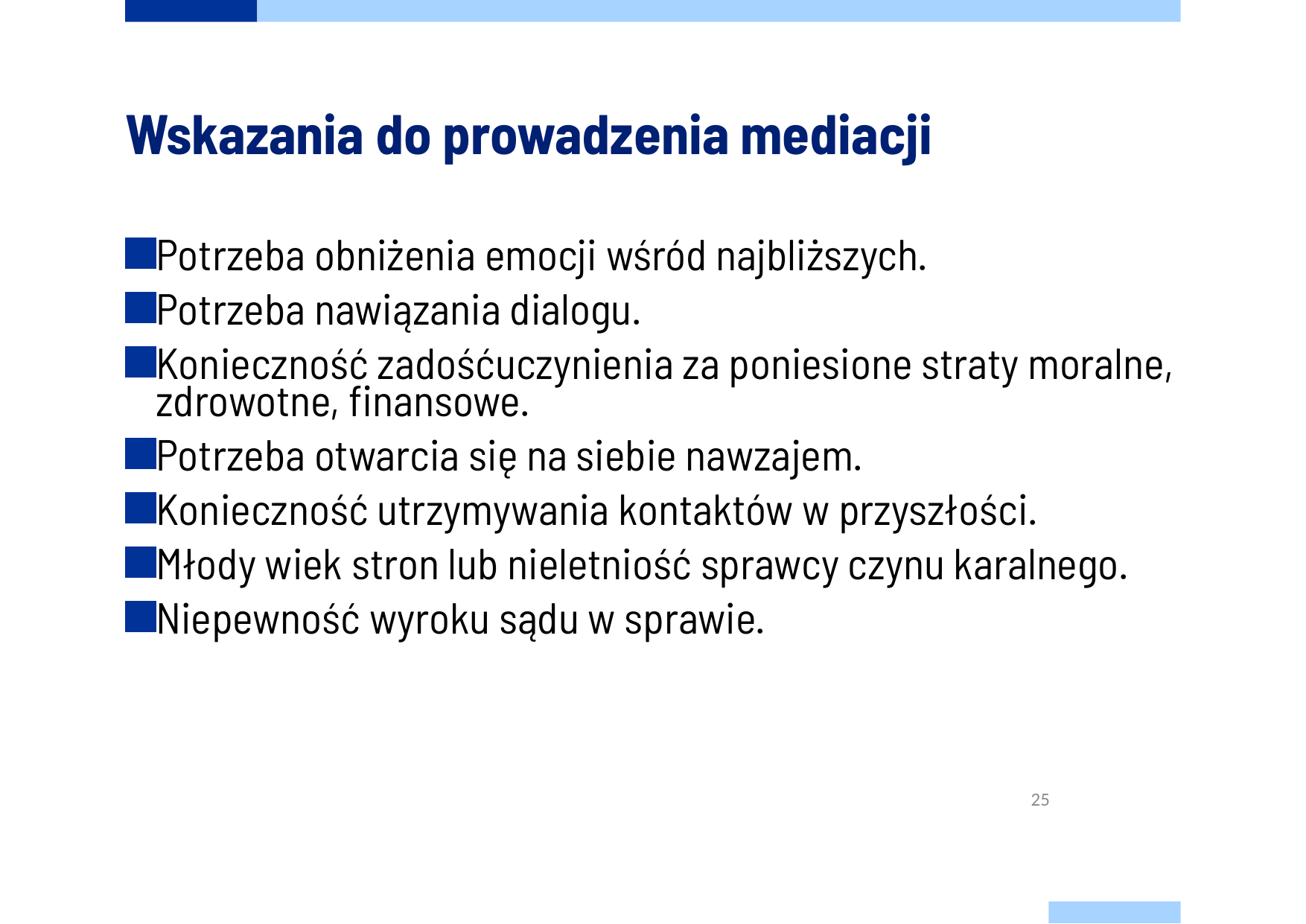

# Wskazania do prowadzenia mediacji
Potrzeba obniżenia emocji wśród najbliższych.
Potrzeba nawiązania dialogu.
Konieczność zadośćuczynienia za poniesione straty moralne, zdrowotne, finansowe.
Potrzeba otwarcia się na siebie nawzajem.
Konieczność utrzymywania kontaktów w przyszłości.
Młody wiek stron lub nieletniość sprawcy czynu karalnego.
Niepewność wyroku sądu w sprawie.
25